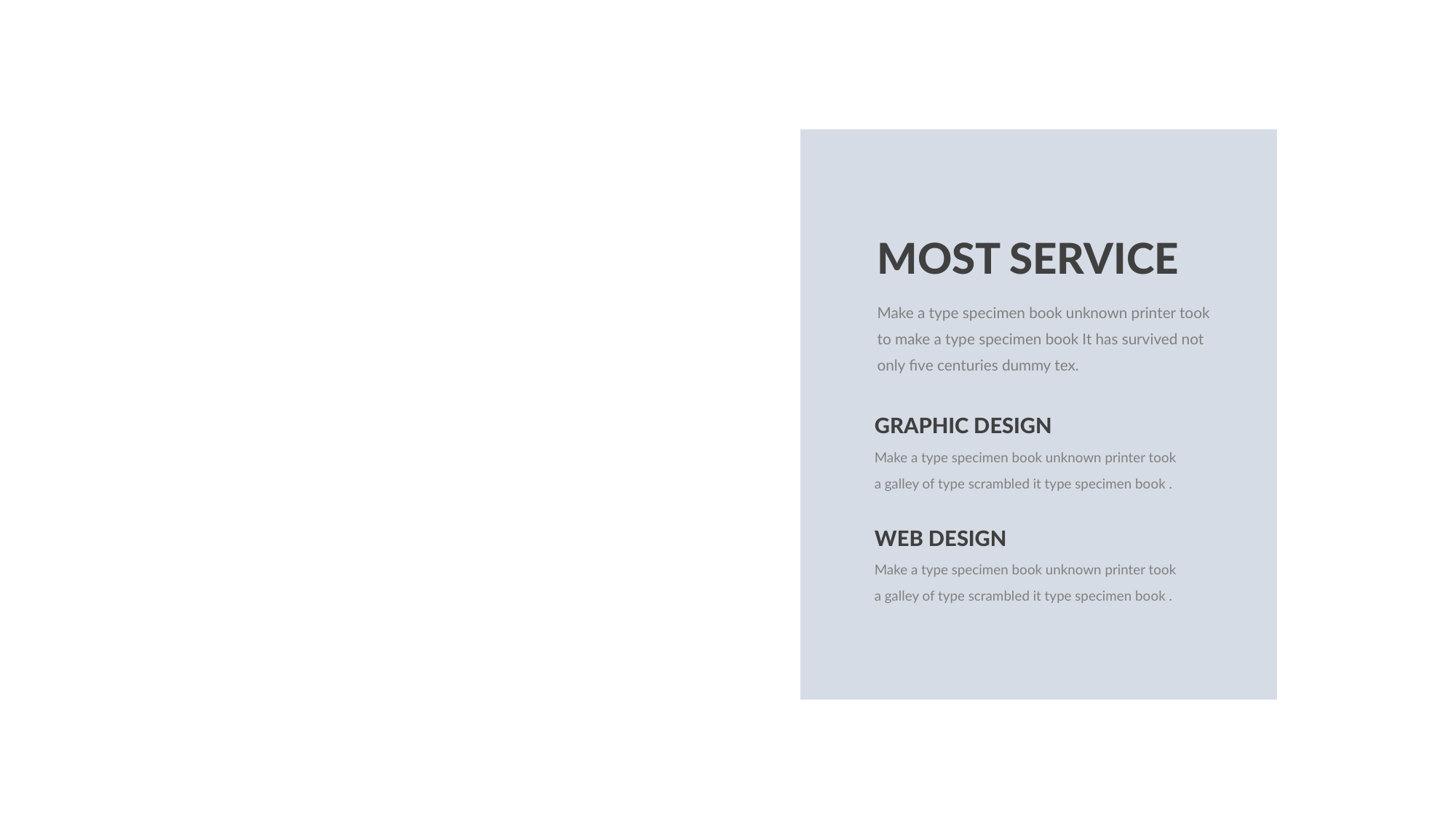

MOST SERVICE

Make a type specimen book unknown printer took to make a type specimen book It has survived not only five centuries dummy tex.

Make a type specimen book unknown printer took
a galley of type scrambled it type specimen book .

GRAPHIC DESIGN

Make a type specimen book unknown printer took
a galley of type scrambled it type specimen book .

WEB DESIGN